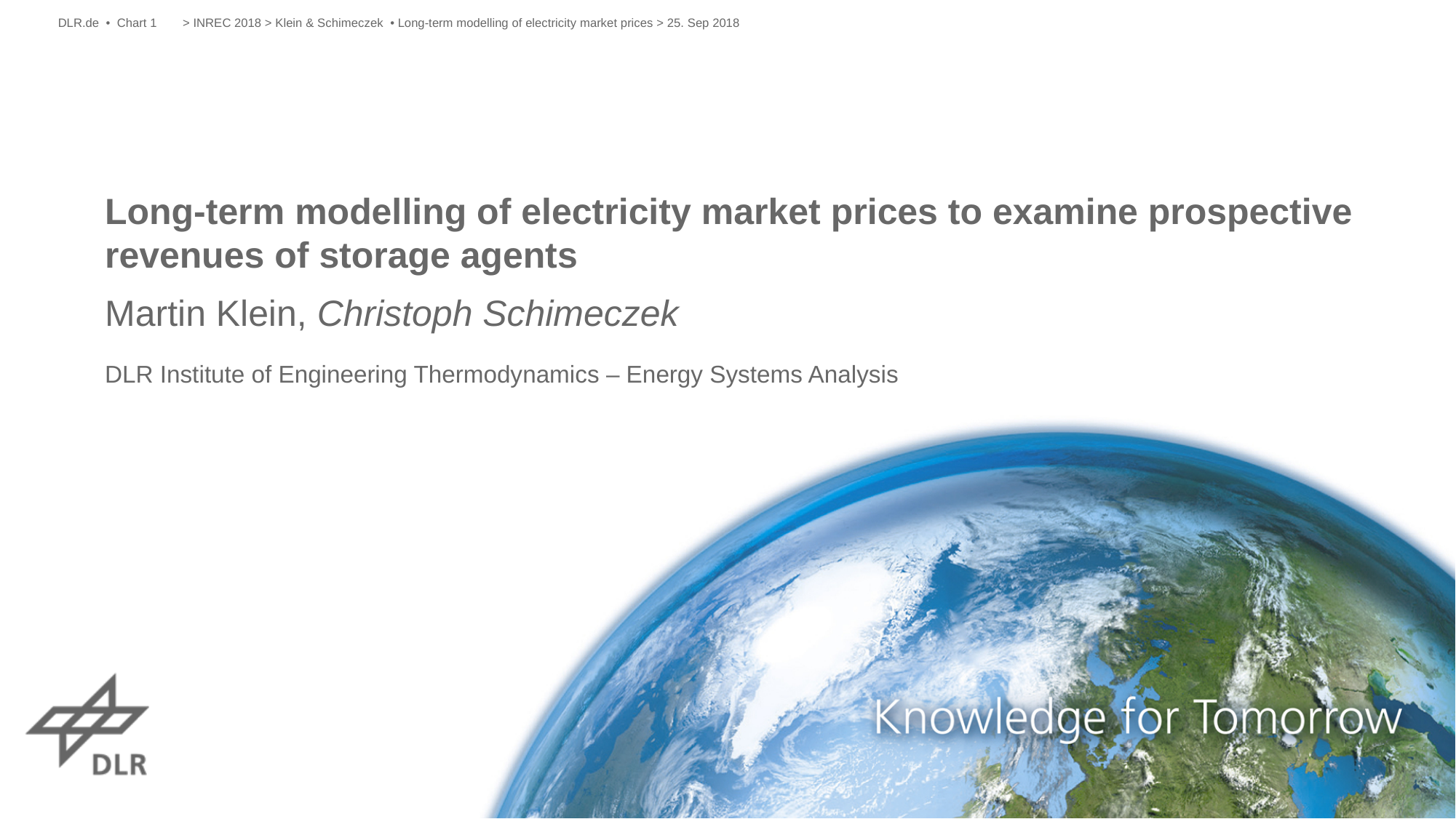

DLR.de  •  Chart 1
> INREC 2018 > Klein & Schimeczek  • Long-term modelling of electricity market prices > 25. Sep 2018
# Long-term modelling of electricity market prices to examine prospective revenues of storage agents
Martin Klein, Christoph Schimeczek

DLR Institute of Engineering Thermodynamics – Energy Systems Analysis